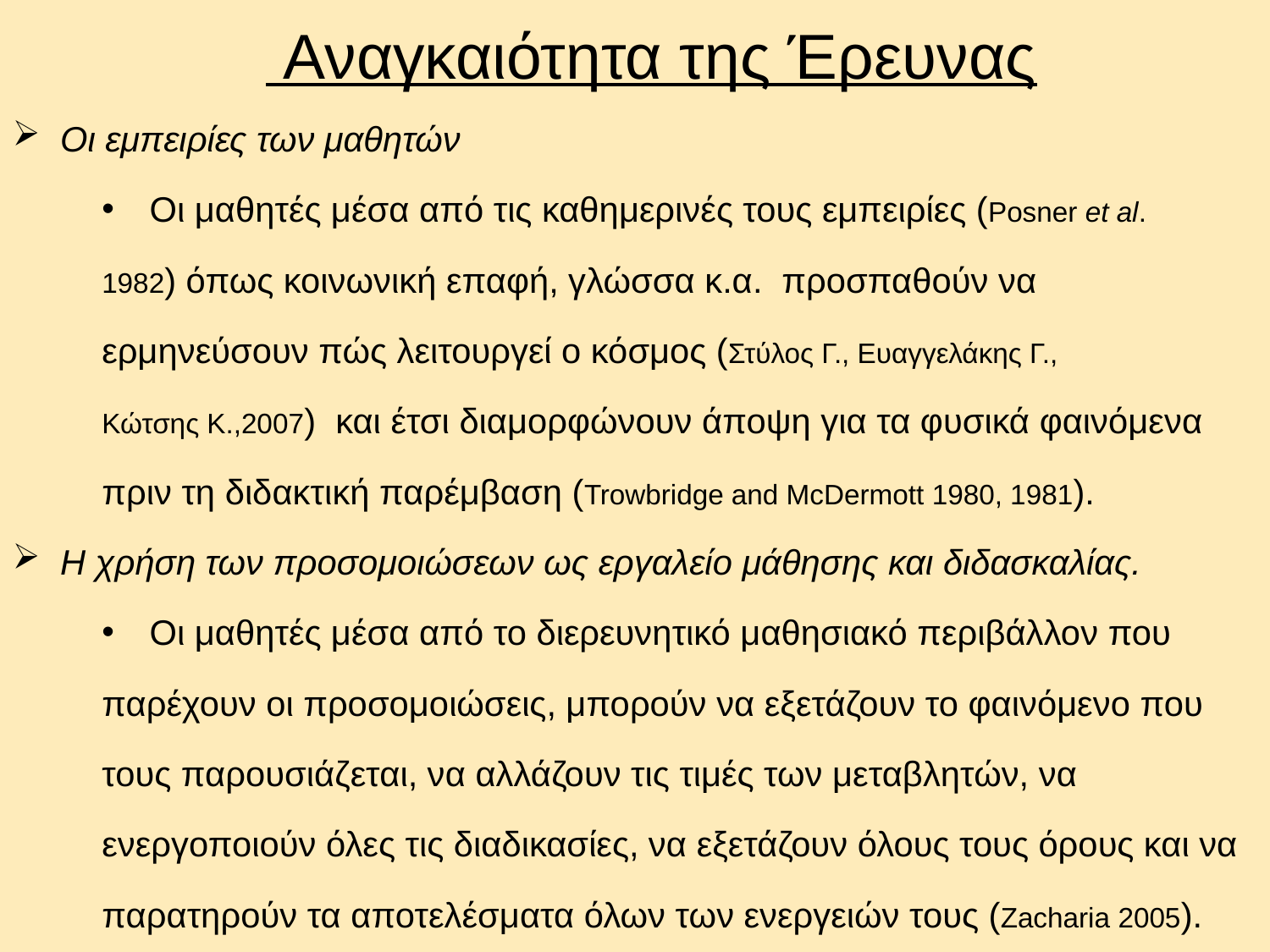

Αναγκαιότητα της Έρευνας
Οι εμπειρίες των μαθητών
Οι μαθητές μέσα από τις καθημερινές τους εμπειρίες (Posner et al.
1982) όπως κοινωνική επαφή, γλώσσα κ.α.  προσπαθούν να
ερμηνεύσουν πώς λειτουργεί ο κόσμος (Στύλος Γ., Ευαγγελάκης Γ.,
Κώτσης Κ.,2007)  και έτσι διαμορφώνουν άποψη για τα φυσικά φαινόμενα
πριν τη διδακτική παρέμβαση (Trowbridge and McDermott 1980, 1981).
Η χρήση των προσομοιώσεων ως εργαλείο μάθησης και διδασκαλίας.
Οι μαθητές μέσα από το διερευνητικό μαθησιακό περιβάλλον που
παρέχουν οι προσομοιώσεις, μπορούν να εξετάζουν το φαινόμενο που
τους παρουσιάζεται, να αλλάζουν τις τιμές των μεταβλητών, να
ενεργοποιούν όλες τις διαδικασίες, να εξετάζουν όλους τους όρους και να
παρατηρούν τα αποτελέσματα όλων των ενεργειών τους (Zacharia 2005).